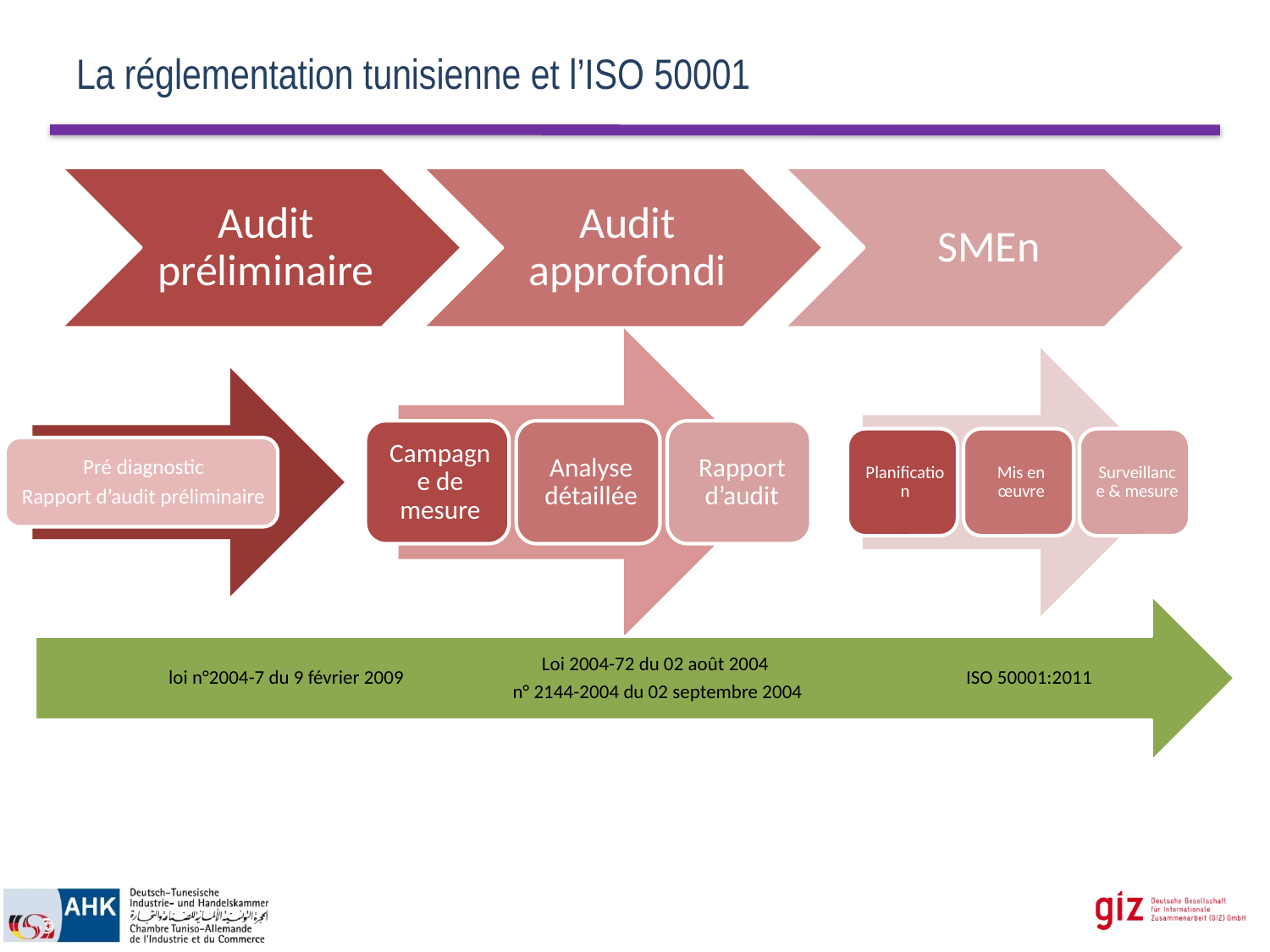

# La réglementation tunisienne et l’ISO 50001
Audit préliminaire
Audit approfondi
SMEn
Campagne de mesure
Analyse détaillée
Rapport d’audit
Planification
Mis en œuvre
Surveillance & mesure
Pré diagnostic
Rapport d’audit préliminaire
ISO 50001:2011
Loi 2004-72 du 02 août 2004
n° 2144-2004 du 02 septembre 2004
loi n°2004-7 du 9 février 2009